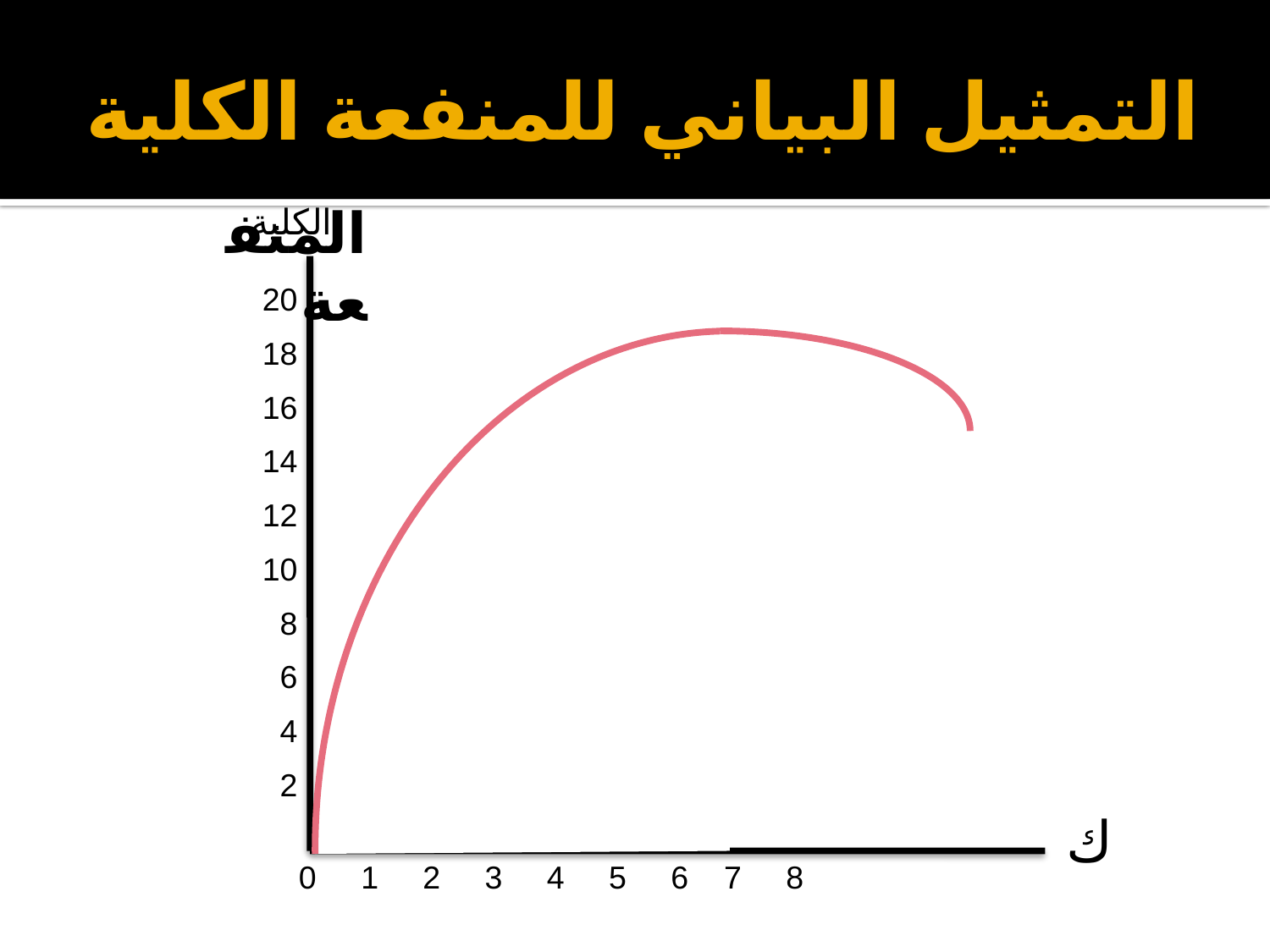

# التمثيل البياني للمنفعة الكلية
المنفعة الكلية
المنفعة

20
18
16
14
12
10
8
6
4
2

ك
 8     7    6     5     4     3     2     1     0